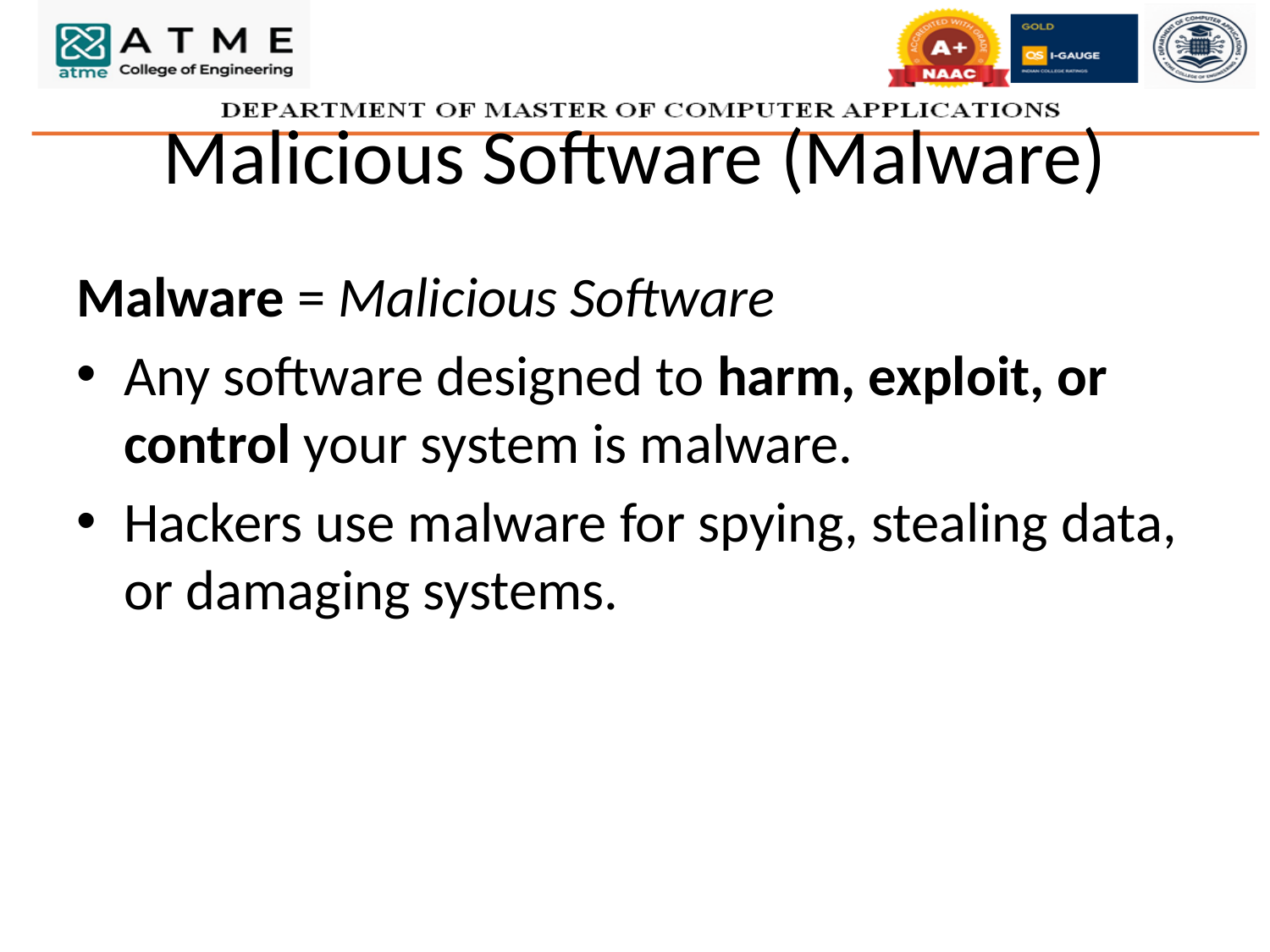

# Malicious Software (Malware)
Malware = Malicious Software
Any software designed to harm, exploit, or control your system is malware.
Hackers use malware for spying, stealing data, or damaging systems.